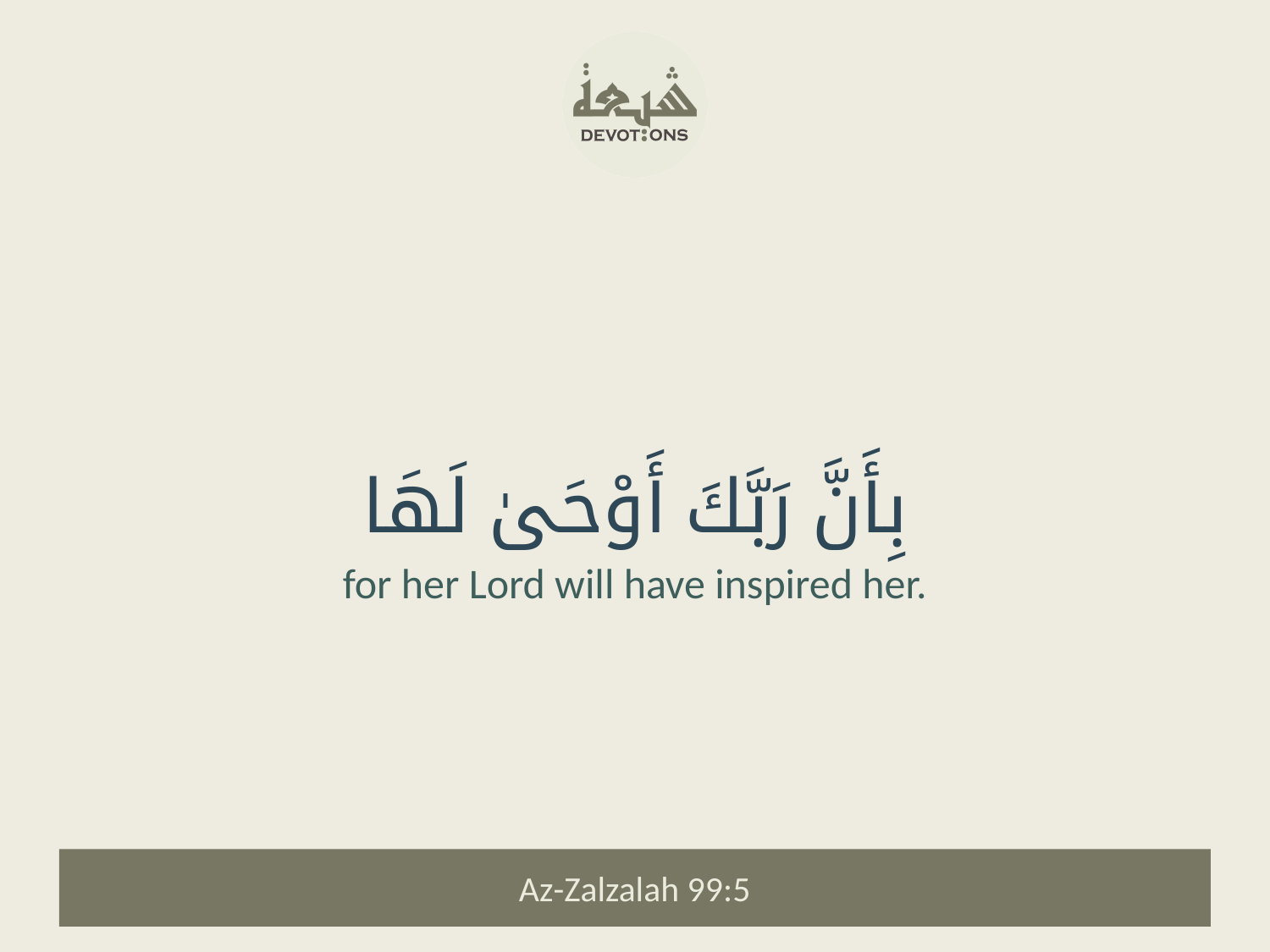

بِأَنَّ رَبَّكَ أَوْحَىٰ لَهَا
for her Lord will have inspired her.
Az-Zalzalah 99:5